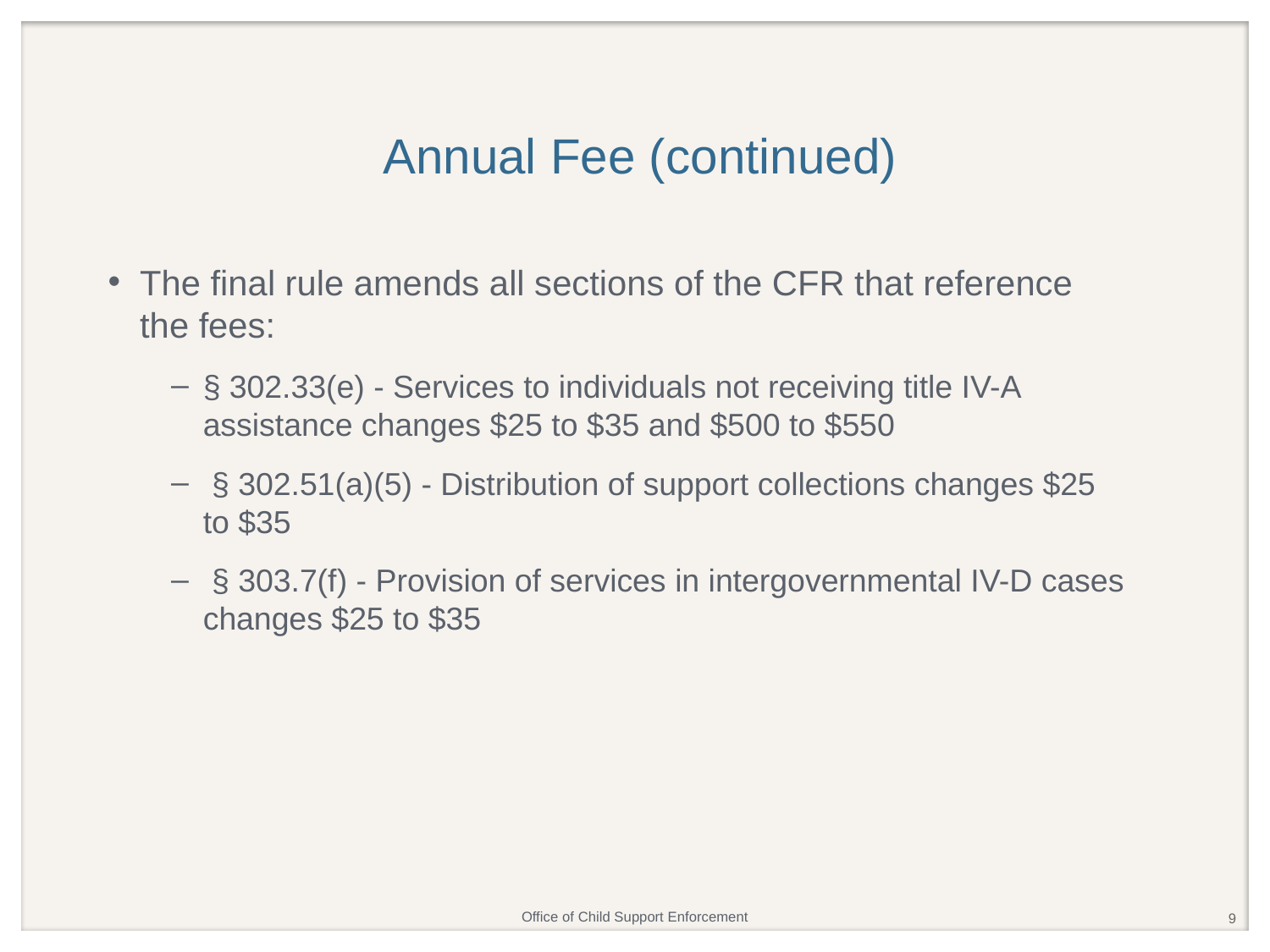

# Annual Fee (continued)
The final rule amends all sections of the CFR that reference the fees:
§ 302.33(e) - Services to individuals not receiving title IV-A assistance changes $25 to $35 and $500 to $550
 § 302.51(a)(5) - Distribution of support collections changes $25 to $35
 § 303.7(f) - Provision of services in intergovernmental IV-D cases changes $25 to $35

9